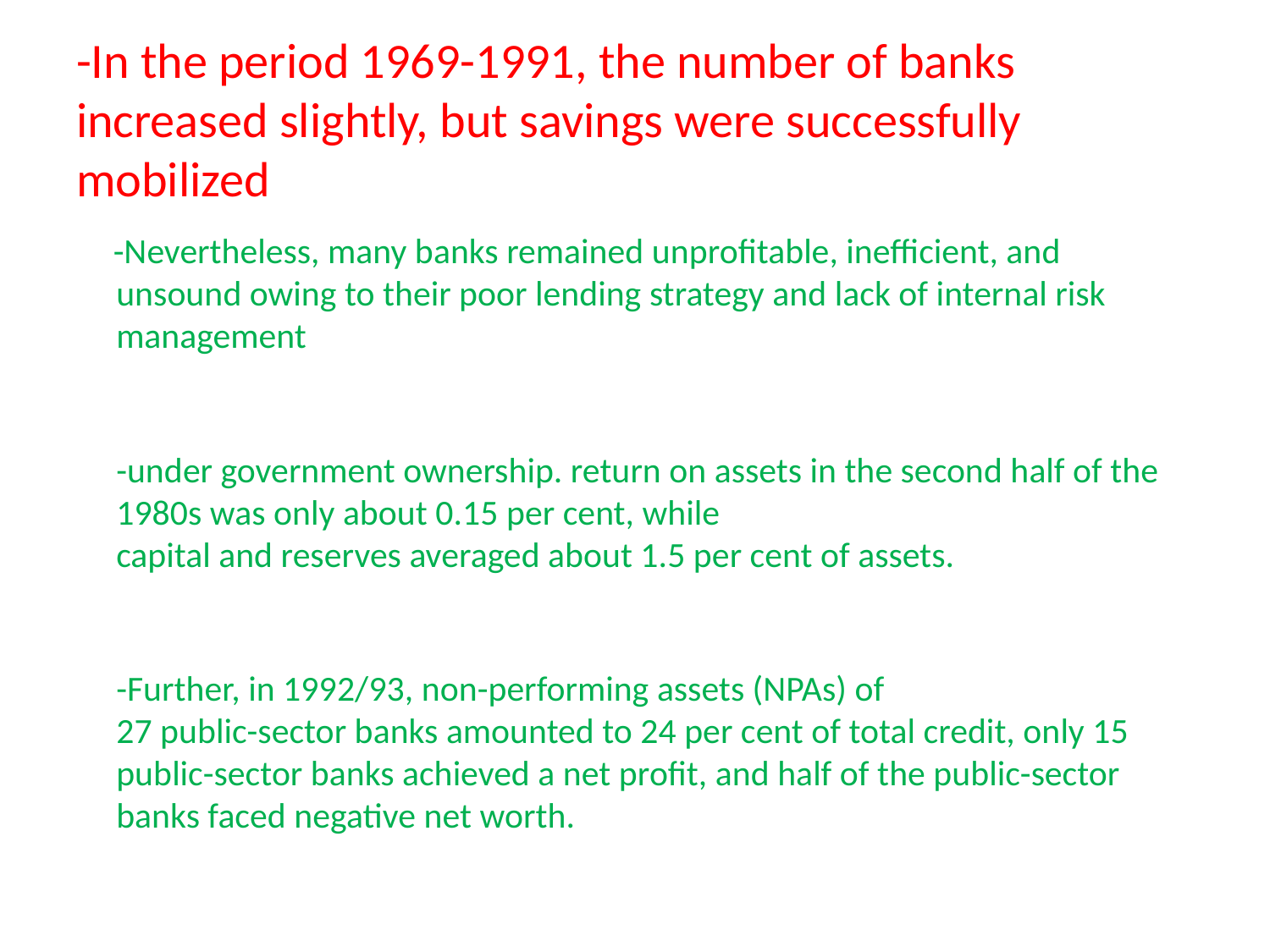

# -In the period 1969-1991, the number of banks increased slightly, but savings were successfully mobilized
     -Nevertheless, many banks remained unprofitable, inefficient, and unsound owing to their poor lending strategy and lack of internal risk management
-under government ownership. return on assets in the second half of the 1980s was only about 0.15 per cent, while
capital and reserves averaged about 1.5 per cent of assets.
-Further, in 1992/93, non-performing assets (NPAs) of
27 public-sector banks amounted to 24 per cent of total credit, only 15 public-sector banks achieved a net profit, and half of the public-sector banks faced negative net worth.